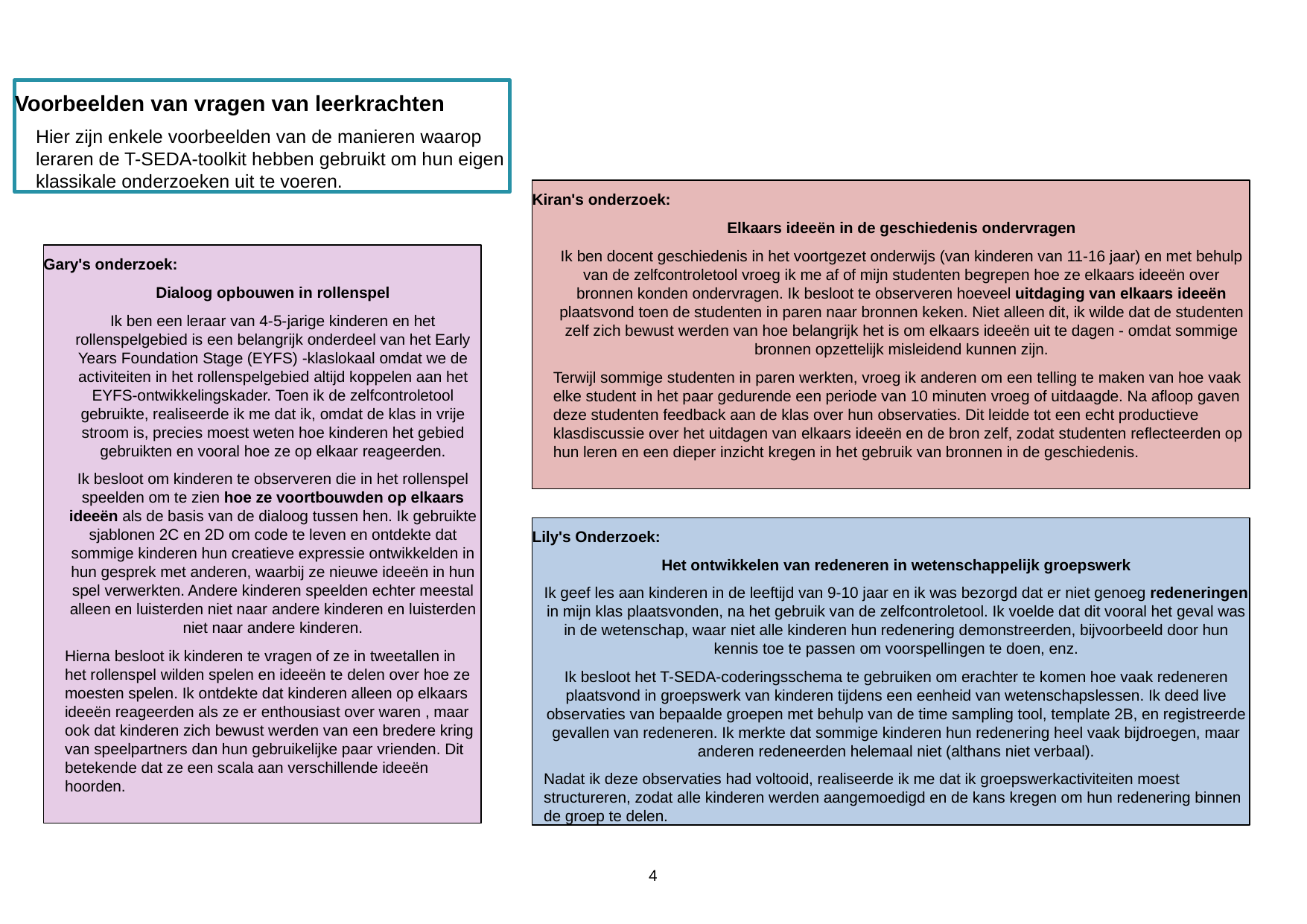

Voorbeelden van vragen van leerkrachten
Hier zijn enkele voorbeelden van de manieren waarop leraren de T-SEDA-toolkit hebben gebruikt om hun eigen klassikale onderzoeken uit te voeren.
Kiran's onderzoek:
Elkaars ideeën in de geschiedenis ondervragen
Ik ben docent geschiedenis in het voortgezet onderwijs (van kinderen van 11-16 jaar) en met behulp van de zelfcontroletool vroeg ik me af of mijn studenten begrepen hoe ze elkaars ideeën over bronnen konden ondervragen. Ik besloot te observeren hoeveel uitdaging van elkaars ideeën plaatsvond toen de studenten in paren naar bronnen keken. Niet alleen dit, ik wilde dat de studenten zelf zich bewust werden van hoe belangrijk het is om elkaars ideeën uit te dagen - omdat sommige bronnen opzettelijk misleidend kunnen zijn.
Terwijl sommige studenten in paren werkten, vroeg ik anderen om een telling te maken van hoe vaak elke student in het paar gedurende een periode van 10 minuten vroeg of uitdaagde. Na afloop gaven deze studenten feedback aan de klas over hun observaties. Dit leidde tot een echt productieve klasdiscussie over het uitdagen van elkaars ideeën en de bron zelf, zodat studenten reflecteerden op hun leren en een dieper inzicht kregen in het gebruik van bronnen in de geschiedenis.

Gary's onderzoek:
Dialoog opbouwen in rollenspel
Ik ben een leraar van 4-5-jarige kinderen en het rollenspelgebied is een belangrijk onderdeel van het Early Years Foundation Stage (EYFS) -klaslokaal omdat we de activiteiten in het rollenspelgebied altijd koppelen aan het EYFS-ontwikkelingskader. Toen ik de zelfcontroletool gebruikte, realiseerde ik me dat ik, omdat de klas in vrije stroom is, precies moest weten hoe kinderen het gebied gebruikten en vooral hoe ze op elkaar reageerden.
Ik besloot om kinderen te observeren die in het rollenspel speelden om te zien hoe ze voortbouwden op elkaars ideeën als de basis van de dialoog tussen hen. Ik gebruikte sjablonen 2C en 2D om code te leven en ontdekte dat sommige kinderen hun creatieve expressie ontwikkelden in hun gesprek met anderen, waarbij ze nieuwe ideeën in hun spel verwerkten. Andere kinderen speelden echter meestal alleen en luisterden niet naar andere kinderen en luisterden niet naar andere kinderen.
Hierna besloot ik kinderen te vragen of ze in tweetallen in het rollenspel wilden spelen en ideeën te delen over hoe ze moesten spelen. Ik ontdekte dat kinderen alleen op elkaars ideeën reageerden als ze er enthousiast over waren , maar ook dat kinderen zich bewust werden van een bredere kring van speelpartners dan hun gebruikelijke paar vrienden. Dit betekende dat ze een scala aan verschillende ideeën hoorden.

Lily's Onderzoek:
Het ontwikkelen van redeneren in wetenschappelijk groepswerk
Ik geef les aan kinderen in de leeftijd van 9-10 jaar en ik was bezorgd dat er niet genoeg redeneringen in mijn klas plaatsvonden, na het gebruik van de zelfcontroletool. Ik voelde dat dit vooral het geval was in de wetenschap, waar niet alle kinderen hun redenering demonstreerden, bijvoorbeeld door hun kennis toe te passen om voorspellingen te doen, enz.
Ik besloot het T-SEDA-coderingsschema te gebruiken om erachter te komen hoe vaak redeneren plaatsvond in groepswerk van kinderen tijdens een eenheid van wetenschapslessen. Ik deed live observaties van bepaalde groepen met behulp van de time sampling tool, template 2B, en registreerde gevallen van redeneren. Ik merkte dat sommige kinderen hun redenering heel vaak bijdroegen, maar anderen redeneerden helemaal niet (althans niet verbaal).
Nadat ik deze observaties had voltooid, realiseerde ik me dat ik groepswerkactiviteiten moest structureren, zodat alle kinderen werden aangemoedigd en de kans kregen om hun redenering binnen de groep te delen.
4